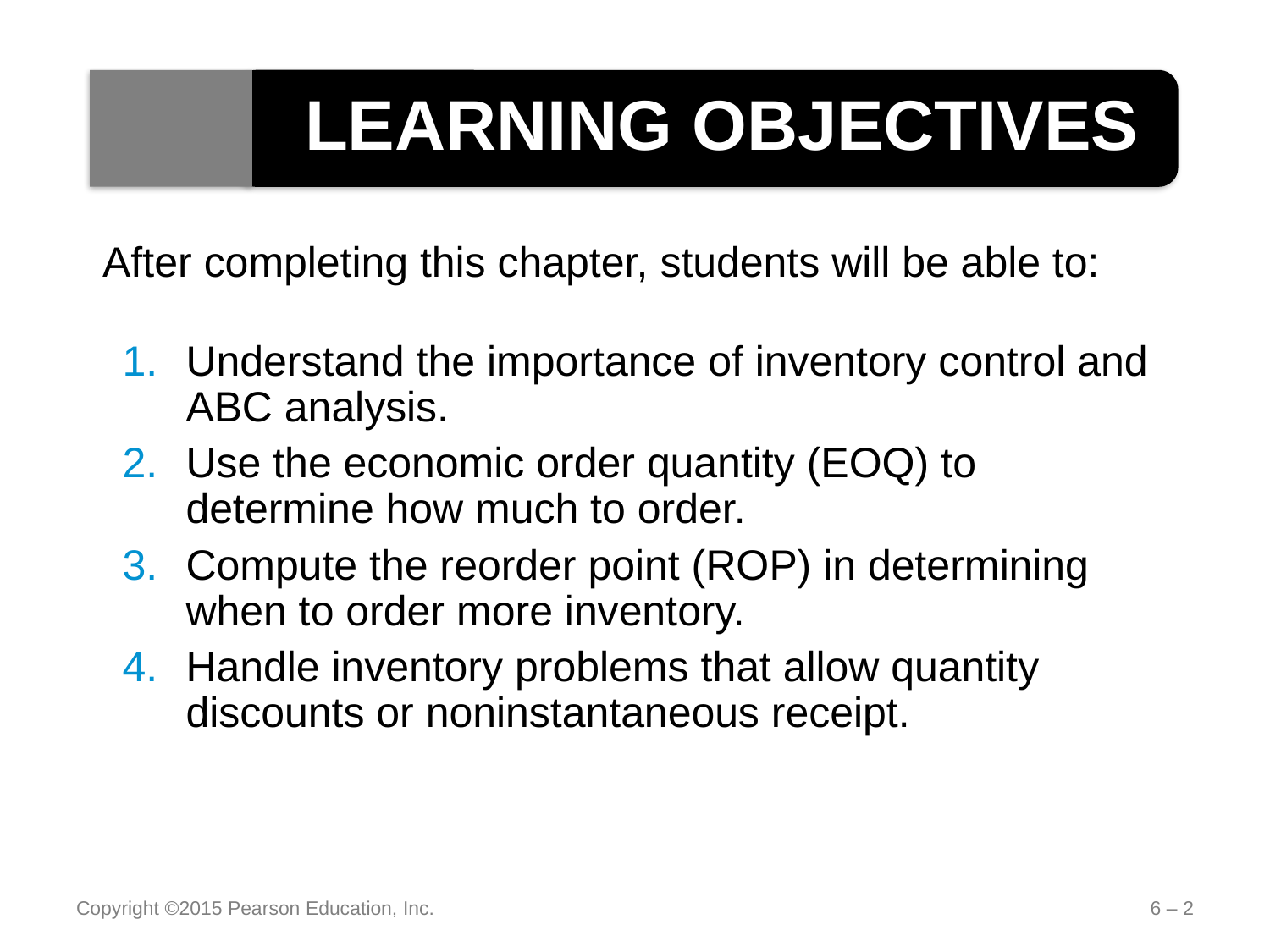

LEARNING OBJECTIVES
After completing this chapter, students will be able to:
Understand the importance of inventory control and ABC analysis.
Use the economic order quantity (EOQ) to determine how much to order.
Compute the reorder point (ROP) in determining when to order more inventory.
Handle inventory problems that allow quantity discounts or noninstantaneous receipt.
Copyright ©2015 Pearson Education, Inc.
6 – 2